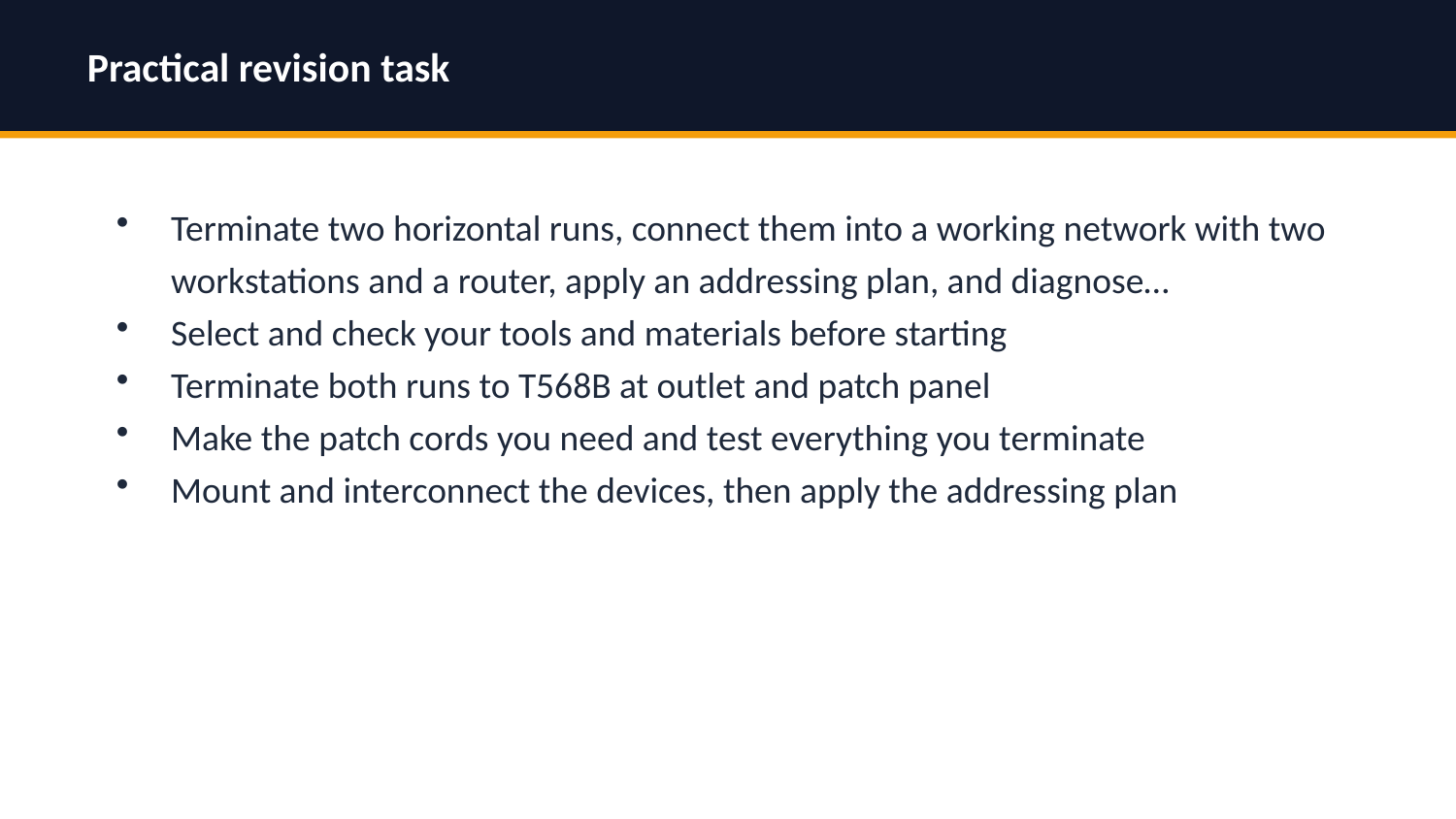

Practical revision task

Terminate two horizontal runs, connect them into a working network with two workstations and a router, apply an addressing plan, and diagnose…
Select and check your tools and materials before starting
Terminate both runs to T568B at outlet and patch panel
Make the patch cords you need and test everything you terminate
Mount and interconnect the devices, then apply the addressing plan